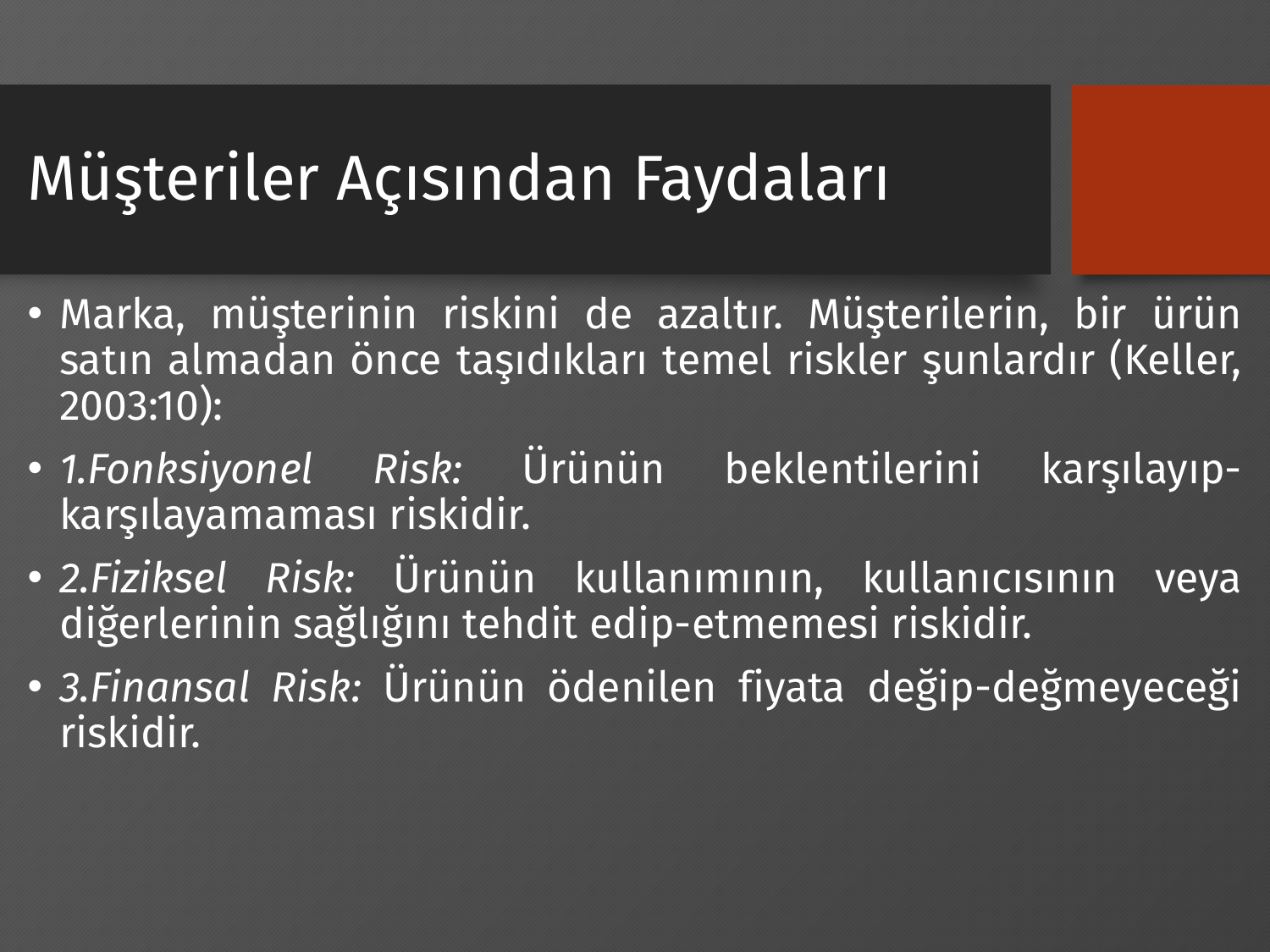

# Müşteriler Açısından Faydaları
Marka, müşterinin riskini de azaltır. Müşterilerin, bir ürün satın almadan önce taşıdıkları temel riskler şunlardır (Keller, 2003:10):
1.Fonksiyonel Risk: Ürünün beklentilerini karşılayıp-karşılayamaması riskidir.
2.Fiziksel Risk: Ürünün kullanımının, kullanıcısının veya diğerlerinin sağlığını tehdit edip-etmemesi riskidir.
3.Finansal Risk: Ürünün ödenilen fiyata değip-değmeyeceği riskidir.